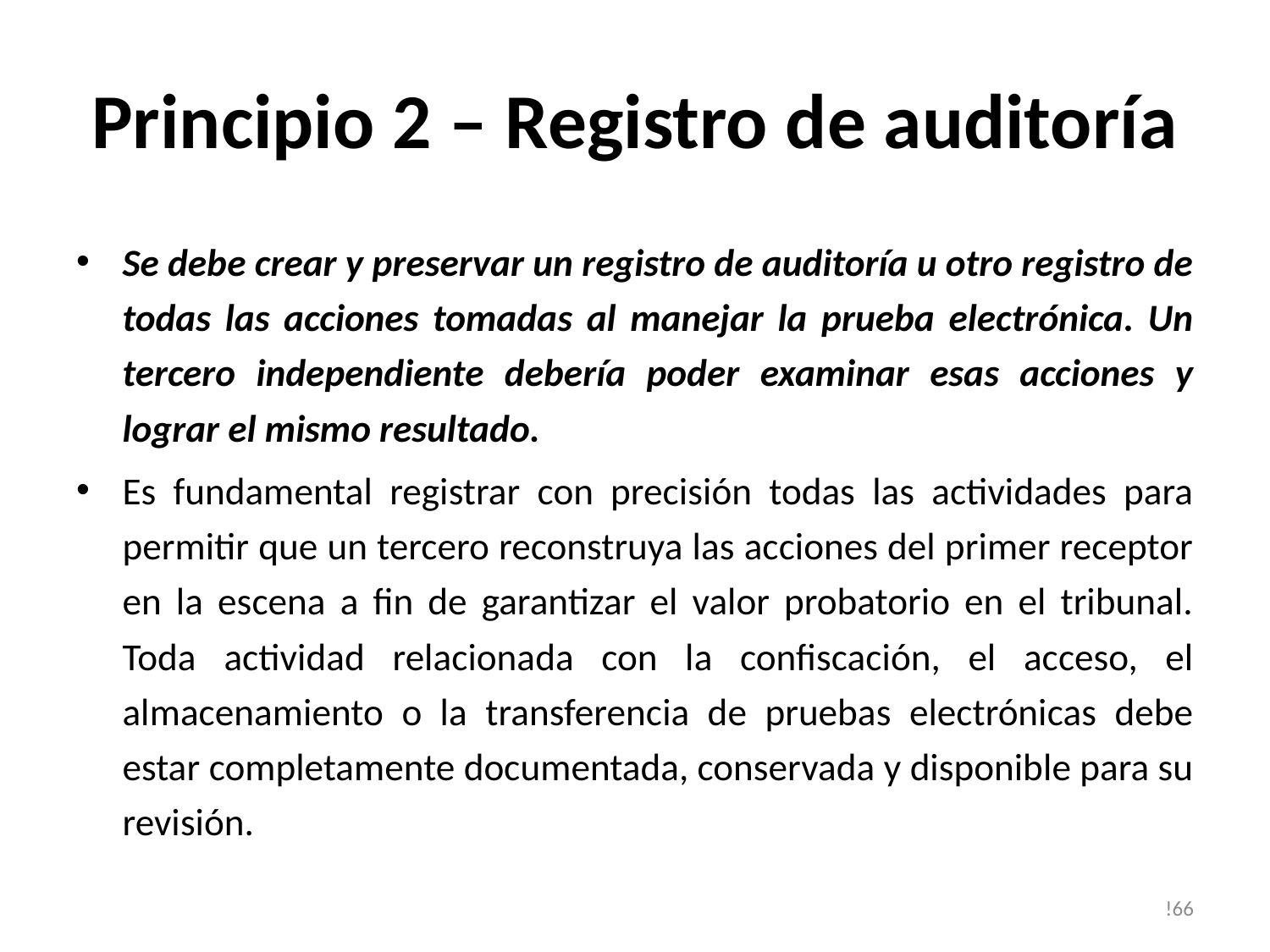

# Principio 2 – Registro de auditoría
Se debe crear y preservar un registro de auditoría u otro registro de todas las acciones tomadas al manejar la prueba electrónica. Un tercero independiente debería poder examinar esas acciones y lograr el mismo resultado.
Es fundamental registrar con precisión todas las actividades para permitir que un tercero reconstruya las acciones del primer receptor en la escena a fin de garantizar el valor probatorio en el tribunal. Toda actividad relacionada con la confiscación, el acceso, el almacenamiento o la transferencia de pruebas electrónicas debe estar completamente documentada, conservada y disponible para su revisión.

!66